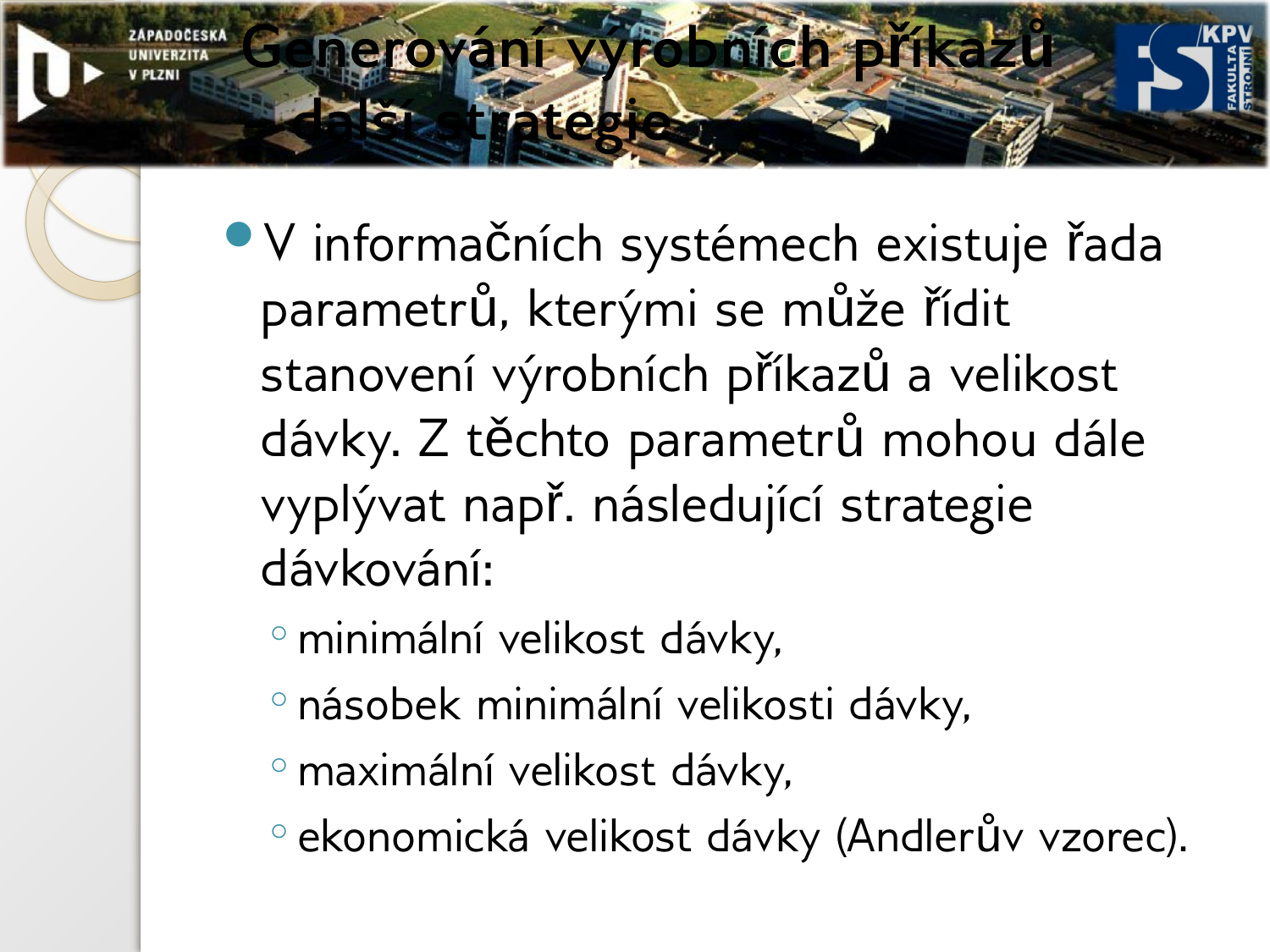

# Generování výrobních příkazů – další strategie
V informačních systémech existuje řada parametrů, kterými se může řídit stanovení výrobních příkazů a velikost dávky. Z těchto parametrů mohou dále vyplývat např. následující strategie dávkování:
minimální velikost dávky,
násobek minimální velikosti dávky,
maximální velikost dávky,
ekonomická velikost dávky (Andlerův vzorec).